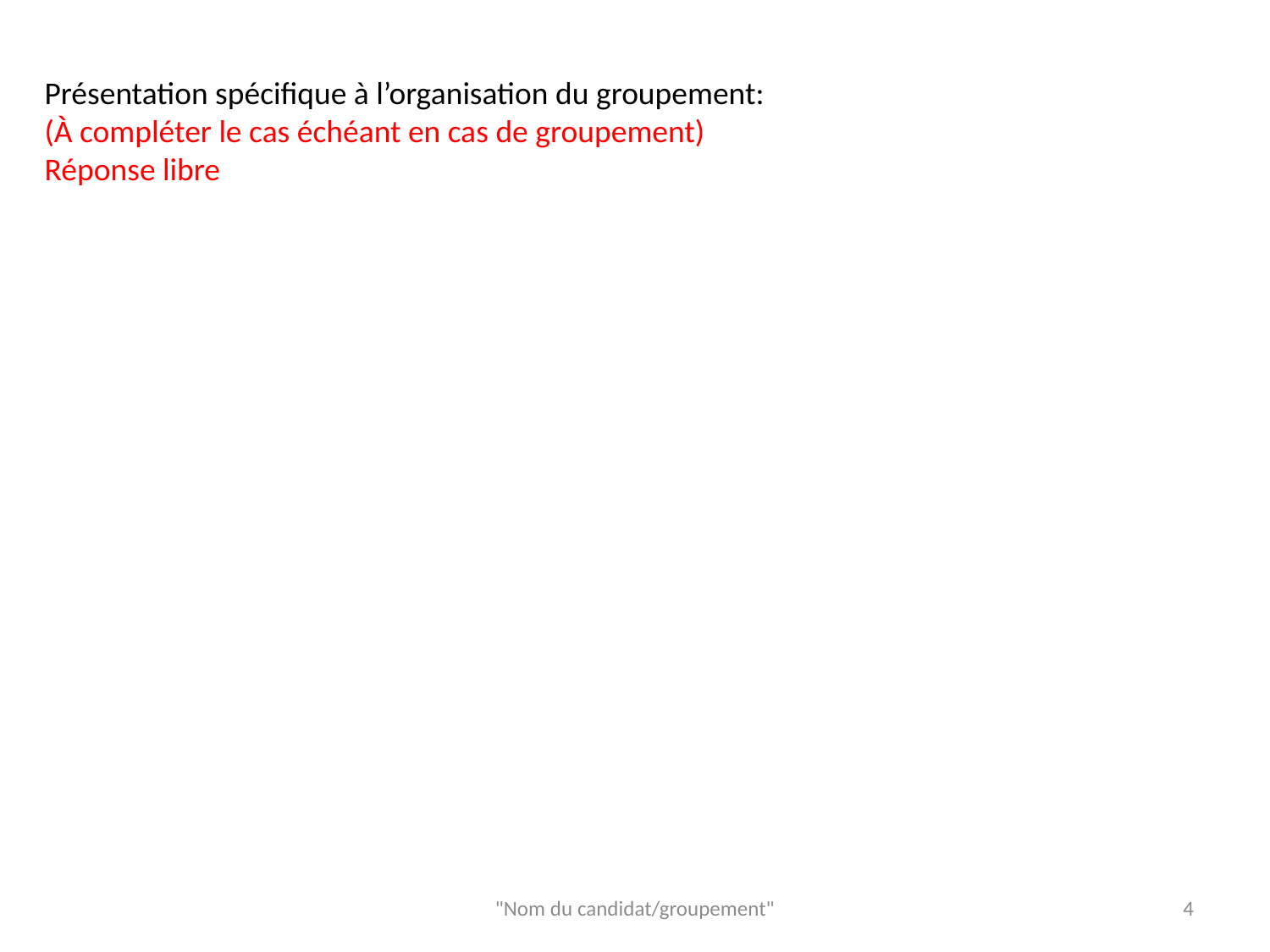

Présentation spécifique à l’organisation du groupement:
(À compléter le cas échéant en cas de groupement)
Réponse libre

"Nom du candidat/groupement"
4